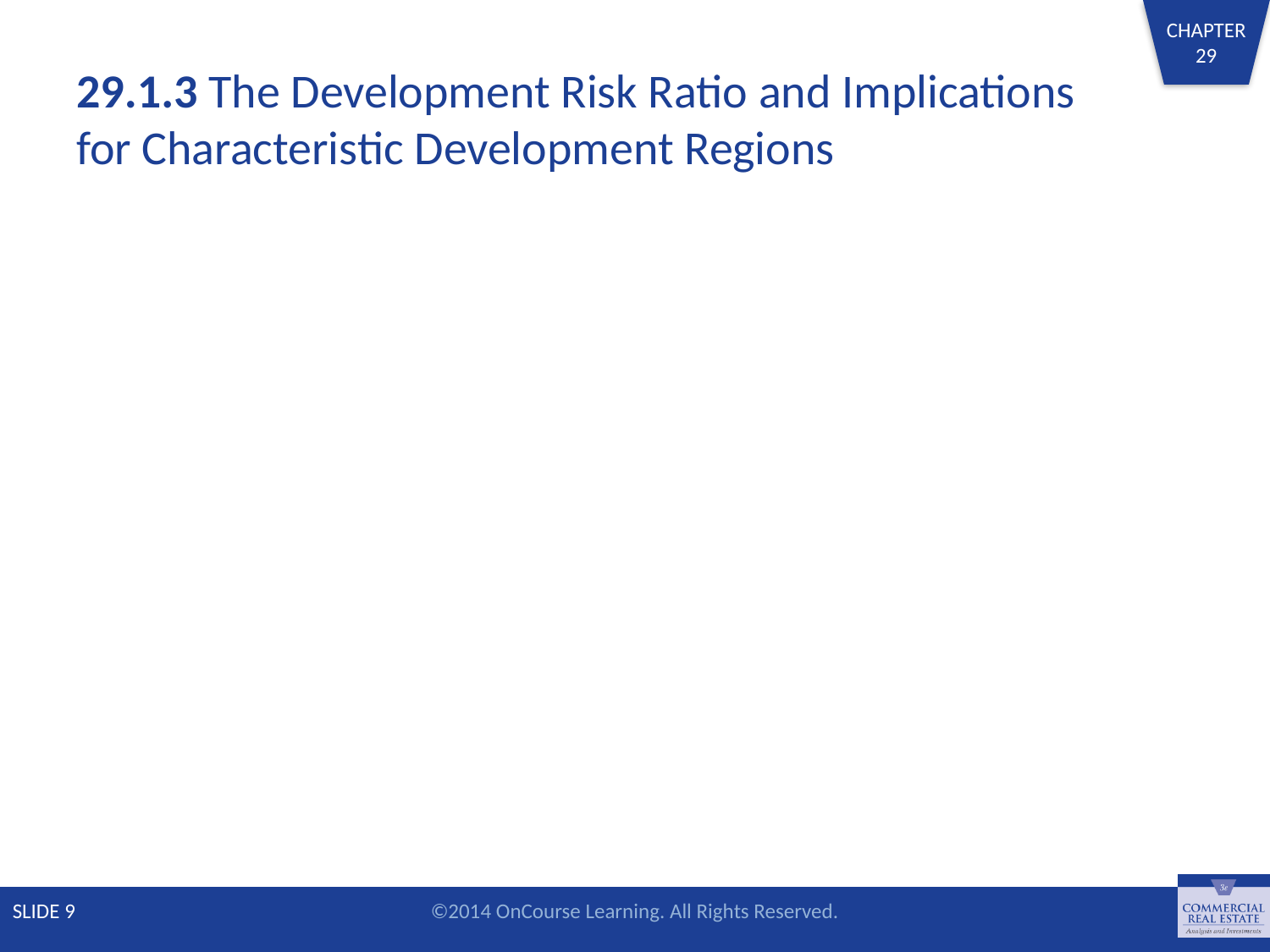

# 29.1.3 The Development Risk Ratio and Implications for Characteristic Development Regions

SLIDE 9